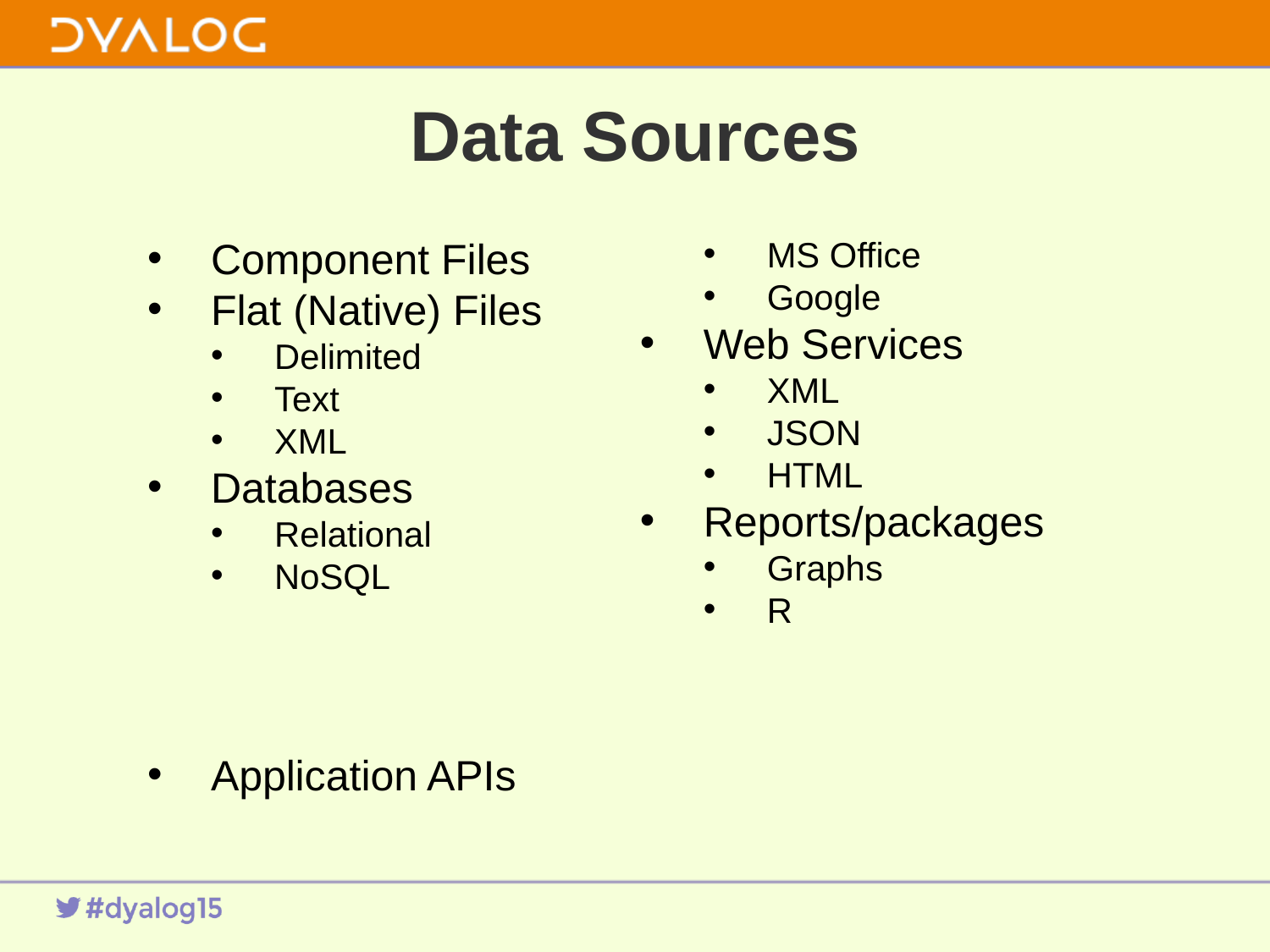

# Data Sources
Component Files
Flat (Native) Files
Delimited
Text
XML
Databases
Relational
NoSQL

Application APIs
MS Office
Google
Web Services
XML
JSON
HTML
Reports/packages
Graphs
R